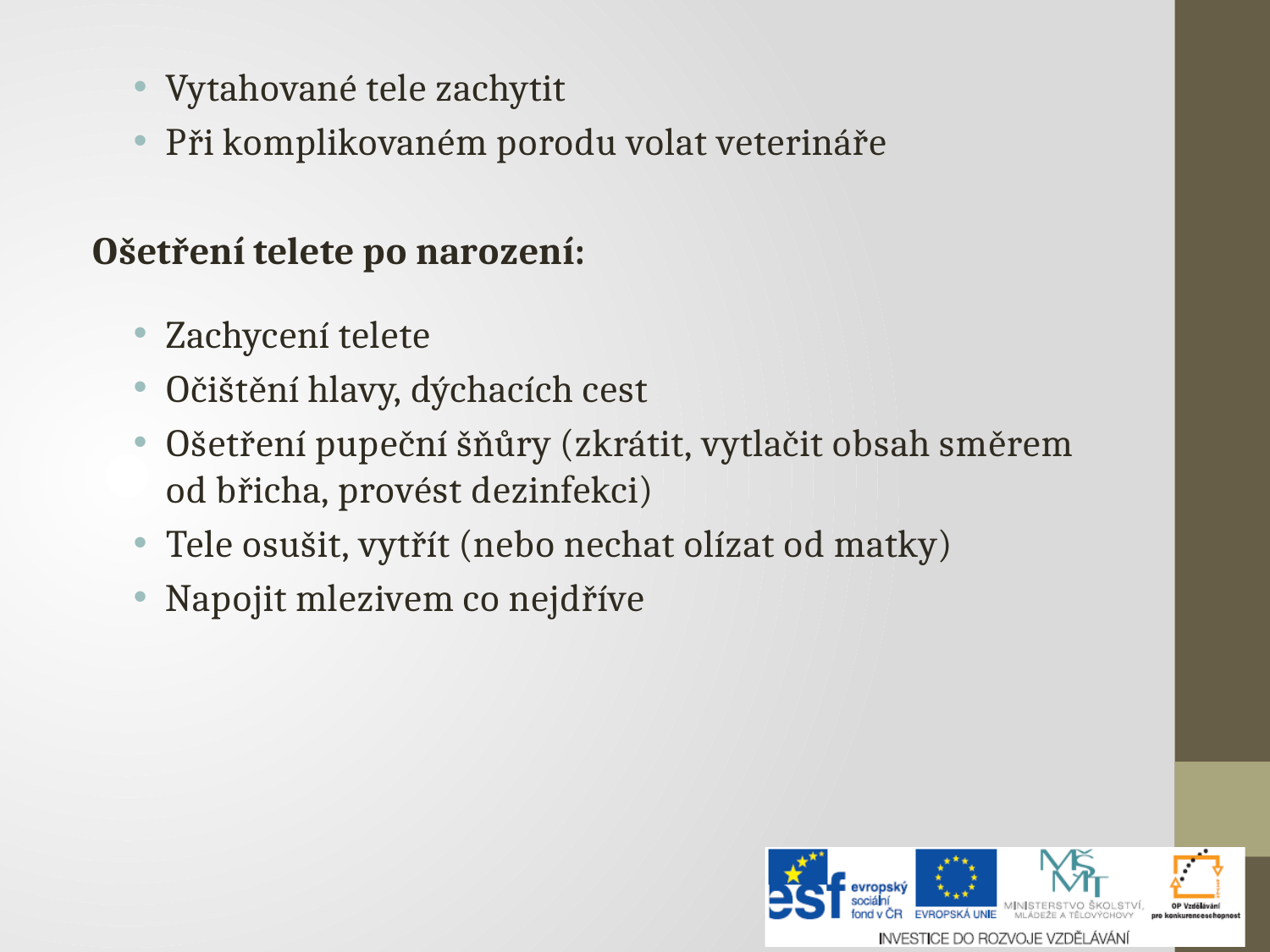

Vytahované tele zachytit
Při komplikovaném porodu volat veterináře

Ošetření telete po narození:

Zachycení telete
Očištění hlavy, dýchacích cest
Ošetření pupeční šňůry (zkrátit, vytlačit obsah směrem od břicha, provést dezinfekci)
Tele osušit, vytřít (nebo nechat olízat od matky)
Napojit mlezivem co nejdříve